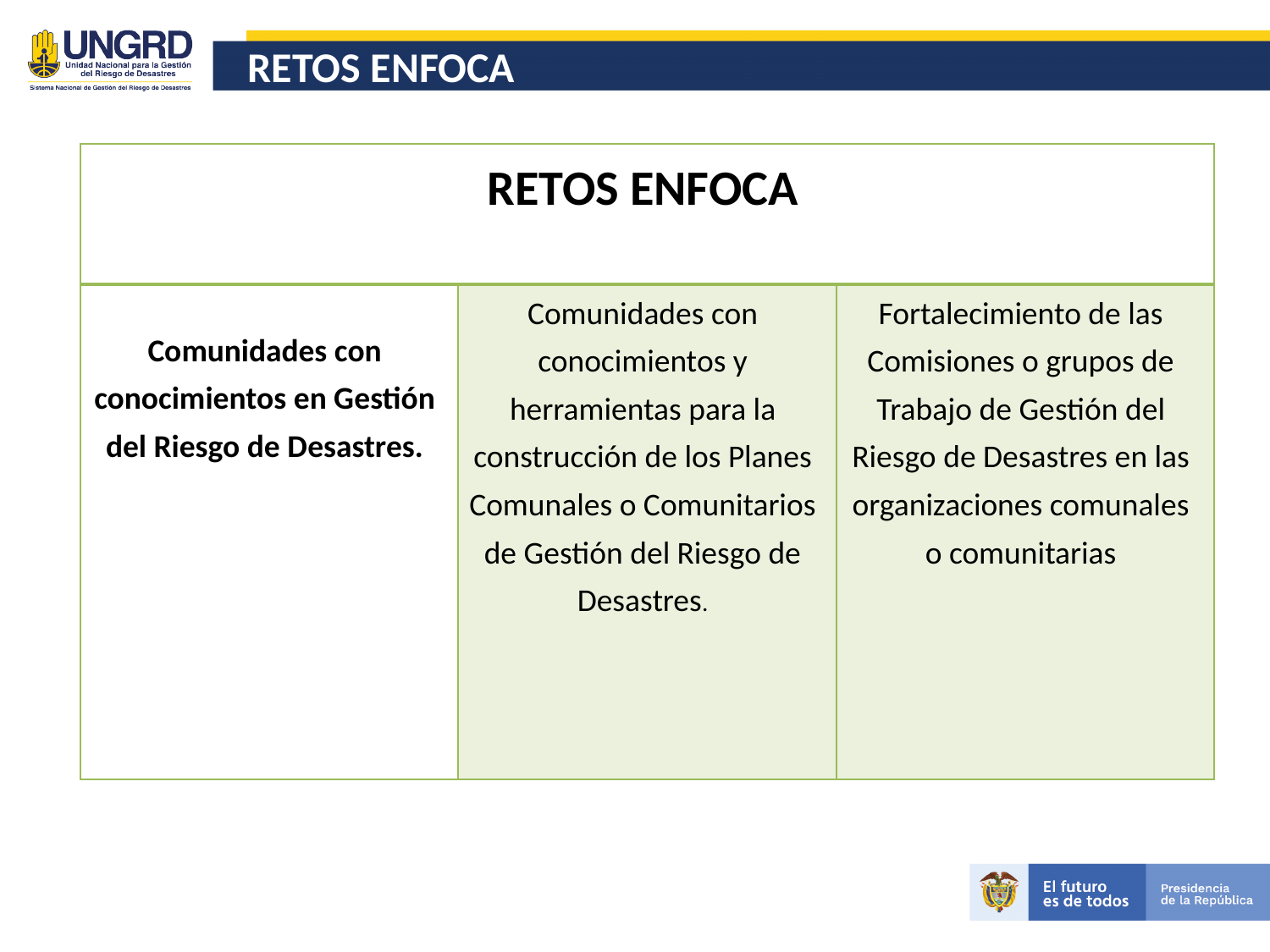

# RETOS ENFOCA
| RETOS ENFOCA |  |  |
| --- | --- | --- |
| Comunidades con conocimientos en Gestión del Riesgo de Desastres. | Comunidades con conocimientos y herramientas para la construcción de los Planes Comunales o Comunitarios de Gestión del Riesgo de Desastres. | Fortalecimiento de las Comisiones o grupos de Trabajo de Gestión del Riesgo de Desastres en las organizaciones comunales o comunitarias |